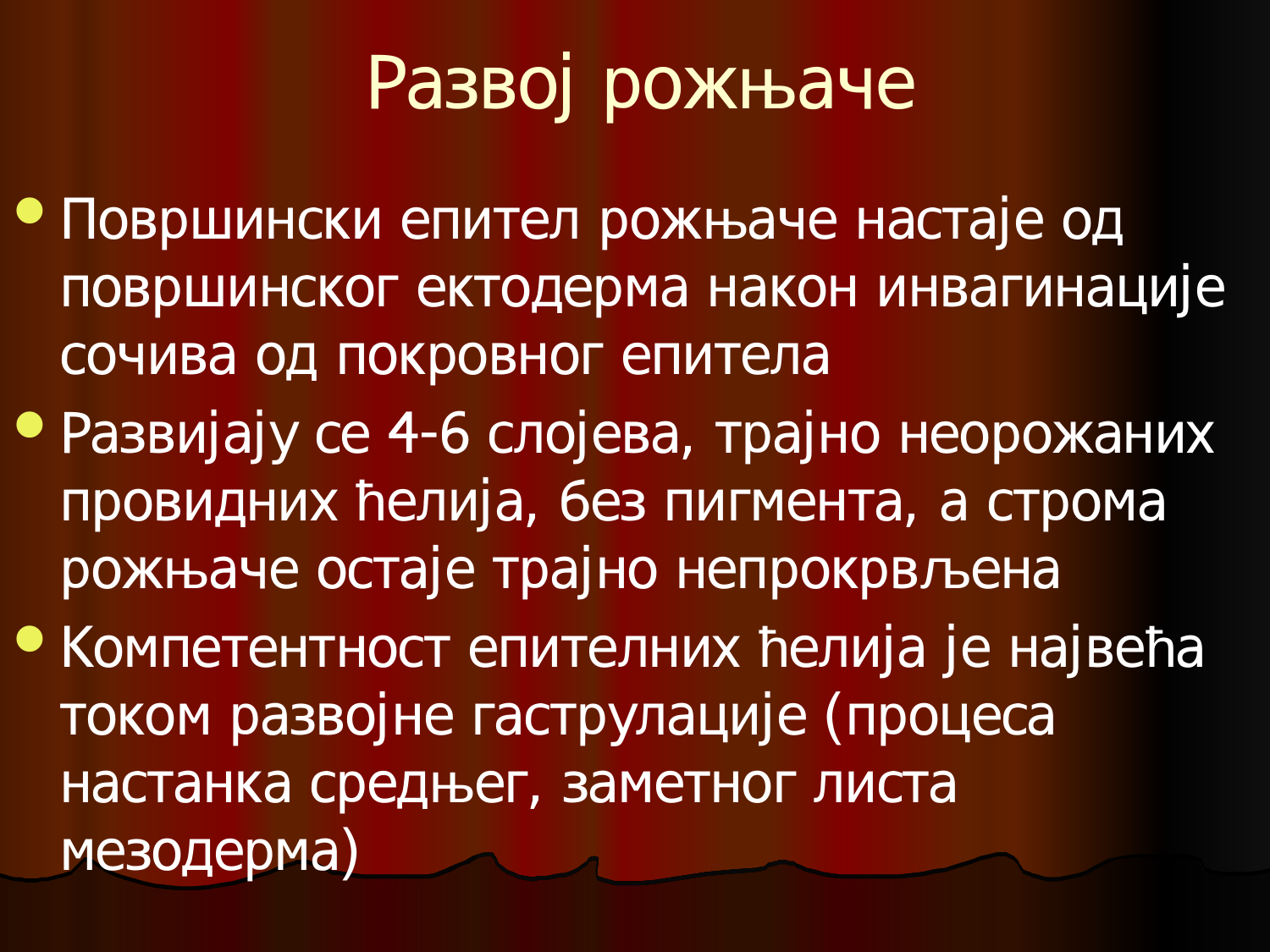

# Развој рожњаче
Површински епител рожњаче настаје од површинског ектодерма након инвагинације сочива од покровног епитела
Развијају се 4-6 слојева, трајно неорожаних  провидних ћелија, без пигмента, a строма рожњаче остаје трајно непрокрвљена
Компетентност епителних ћелија је највећа током развојне гаструлације (процеса настанка средњег, заметног листа мезодерма)